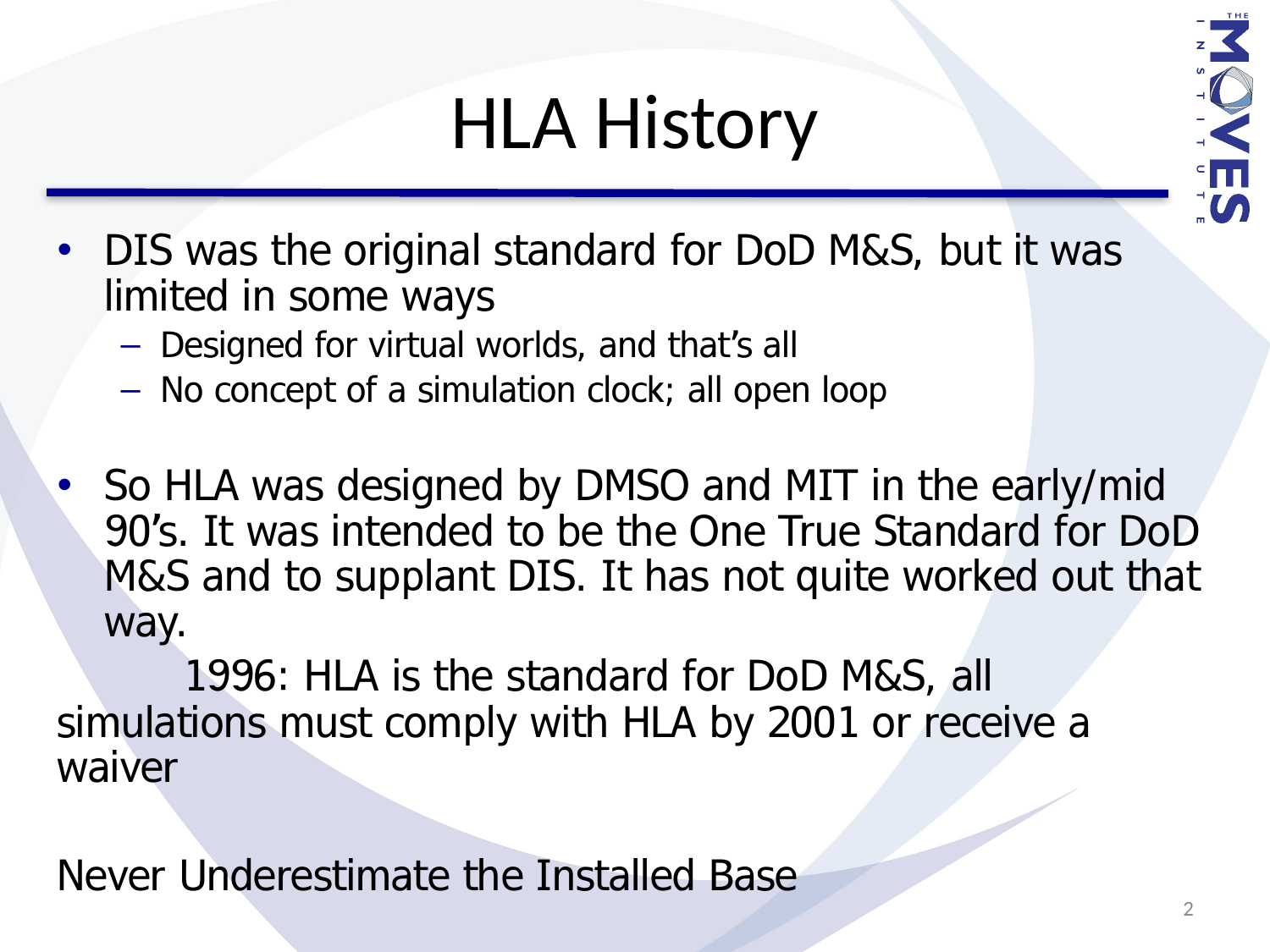

# HLA History
DIS was the original standard for DoD M&S, but it was limited in some ways
Designed for virtual worlds, and that’s all
No concept of a simulation clock; all open loop

So HLA was designed by DMSO and MIT in the early/mid 90’s. It was intended to be the One True Standard for DoD M&S and to supplant DIS. It has not quite worked out that way.
	1996: HLA is the standard for DoD M&S, all simulations must comply with HLA by 2001 or receive a waiver

Never Underestimate the Installed Base

2